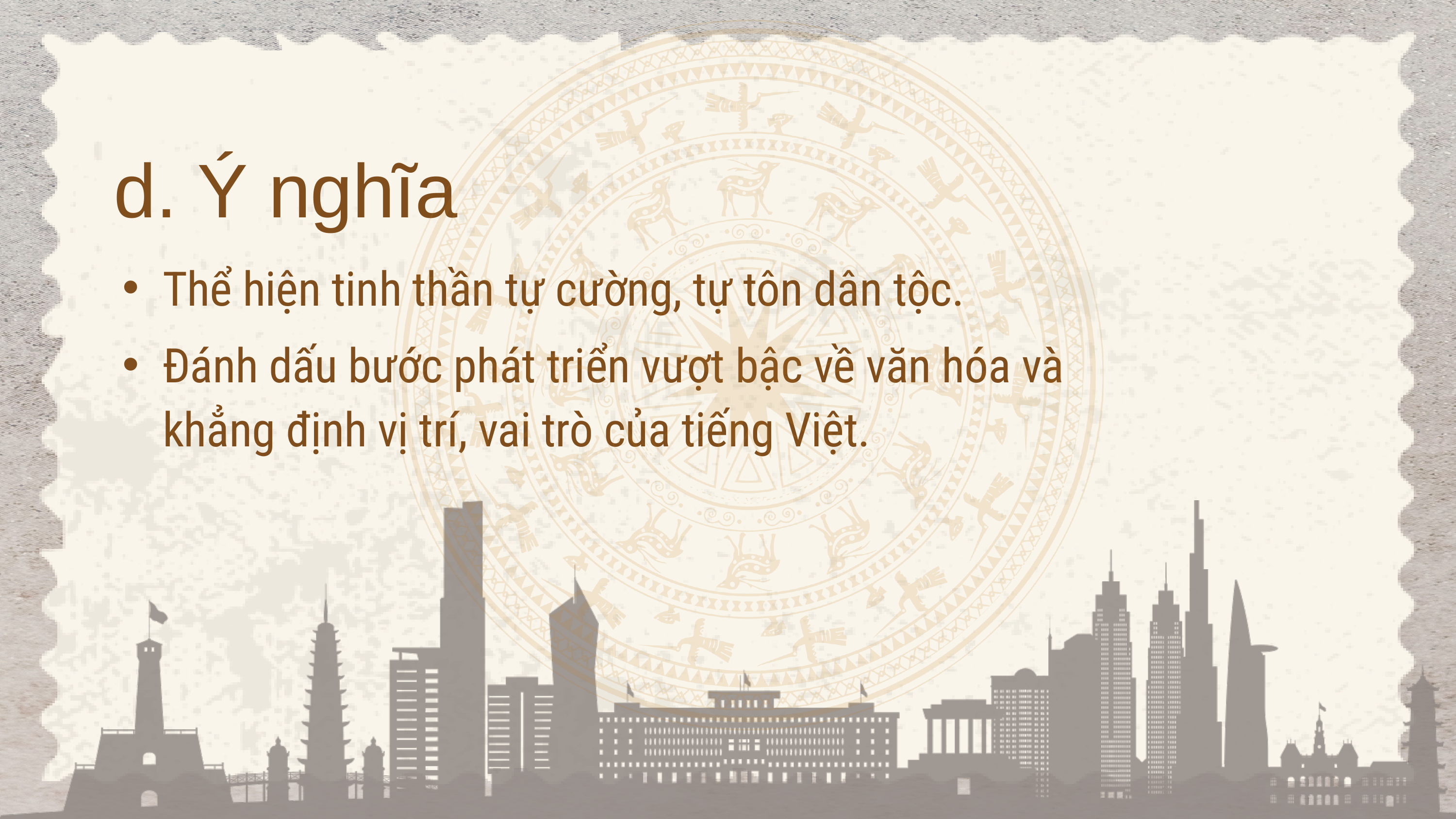

d. Ý nghĩa
Thể hiện tinh thần tự cường, tự tôn dân tộc.
Đánh dấu bước phát triển vượt bậc về văn hóa và khẳng định vị trí, vai trò của tiếng Việt.